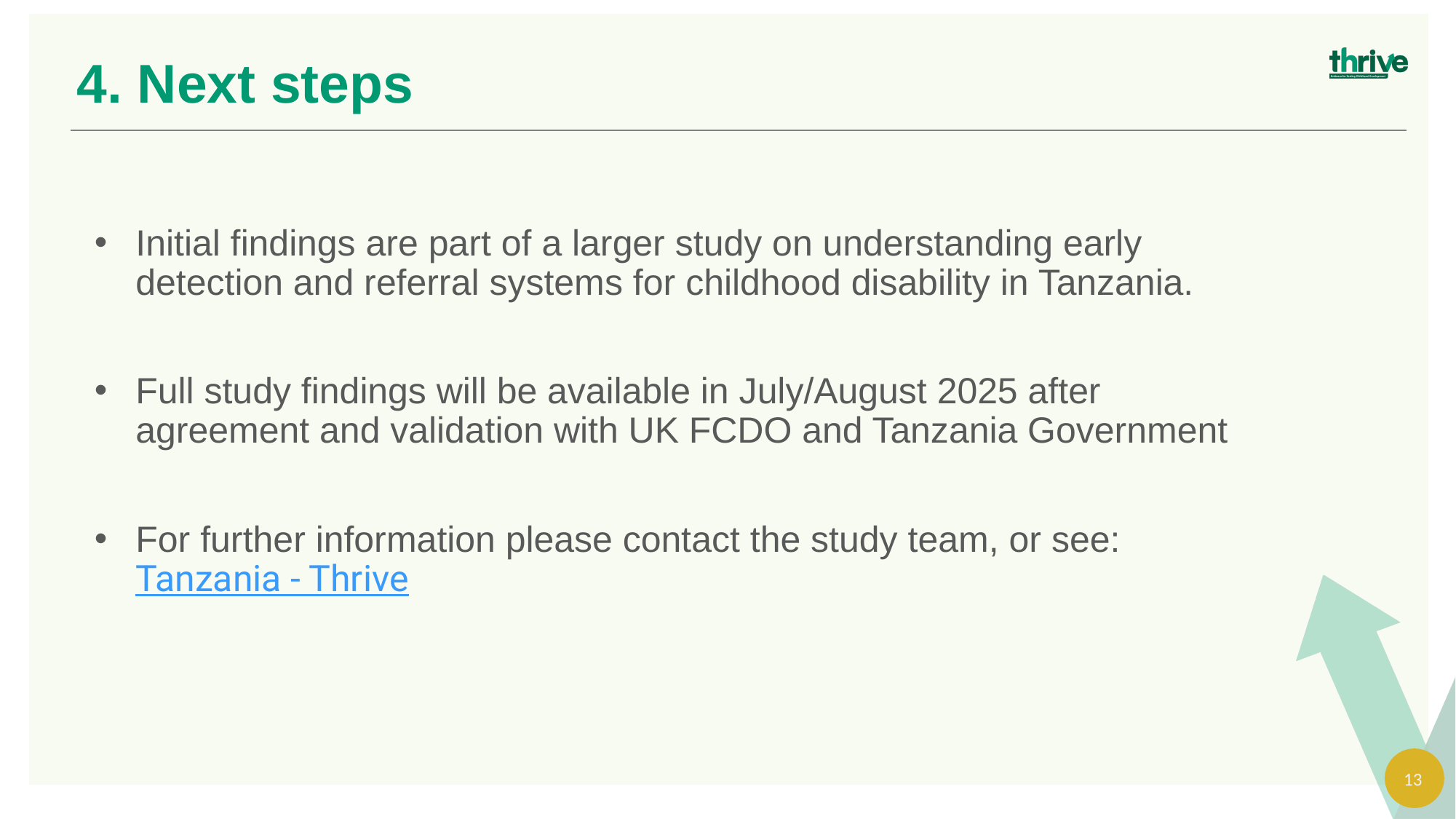

4. Next steps

Initial findings are part of a larger study on understanding early detection and referral systems for childhood disability in Tanzania.

Full study findings will be available in July/August 2025 after agreement and validation with UK FCDO and Tanzania Government

For further information please contact the study team, or see: Tanzania - Thrive